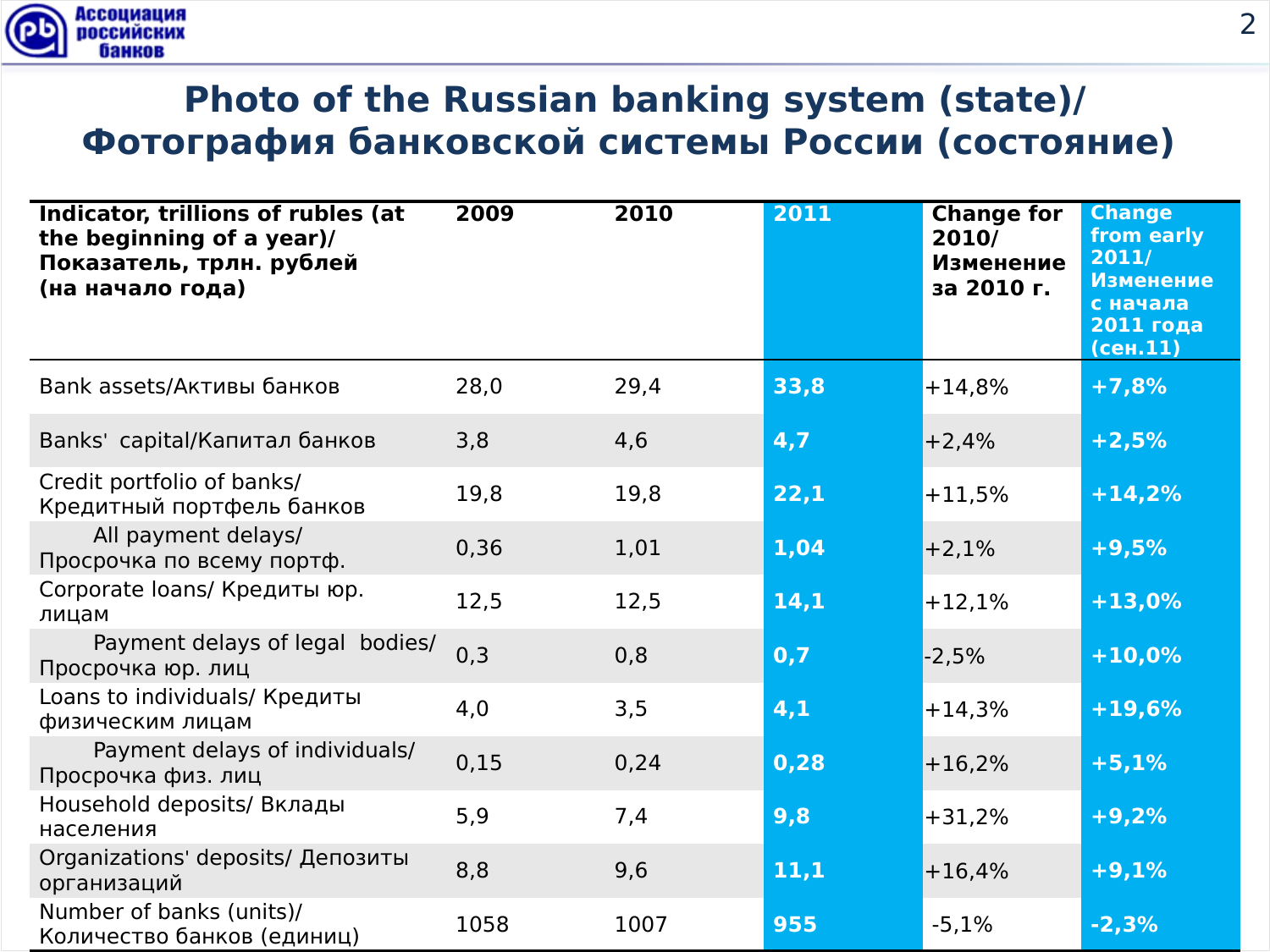

2
# Photo of the Russian banking system (state)/ Фотография банковской системы России (состояние)
| Indicator, trillions of rubles (at the beginning of a year)/ Показатель, трлн. рублей (на начало года) | 2009 | 2010 | 2011 | Change for 2010/ Изменение за 2010 г. | Change from early 2011/ Изменение с начала 2011 года (сен.11) |
| --- | --- | --- | --- | --- | --- |
| Bank assets/Активы банков | 28,0 | 29,4 | 33,8 | +14,8% | +7,8% |
| Banks' capital/Капитал банков | 3,8 | 4,6 | 4,7 | +2,4% | +2,5% |
| Credit portfolio of banks/ Кредитный портфель банков | 19,8 | 19,8 | 22,1 | +11,5% | +14,2% |
| All payment delays/ Просрочка по всему портф. | 0,36 | 1,01 | 1,04 | +2,1% | +9,5% |
| Corporate loans/ Кредиты юр. лицам | 12,5 | 12,5 | 14,1 | +12,1% | +13,0% |
| Payment delays of legal bodies/ Просрочка юр. лиц | 0,3 | 0,8 | 0,7 | -2,5% | +10,0% |
| Loans to individuals/ Кредиты физическим лицам | 4,0 | 3,5 | 4,1 | +14,3% | +19,6% |
| Payment delays of individuals/ Просрочка физ. лиц | 0,15 | 0,24 | 0,28 | +16,2% | +5,1% |
| Household deposits/ Вклады населения | 5,9 | 7,4 | 9,8 | +31,2% | +9,2% |
| Organizations' deposits/ Депозиты организаций | 8,8 | 9,6 | 11,1 | +16,4% | +9,1% |
| Number of banks (units)/ Количество банков (единиц) | 1058 | 1007 | 955 | -5,1% | -2,3% |
Источник: Банк России